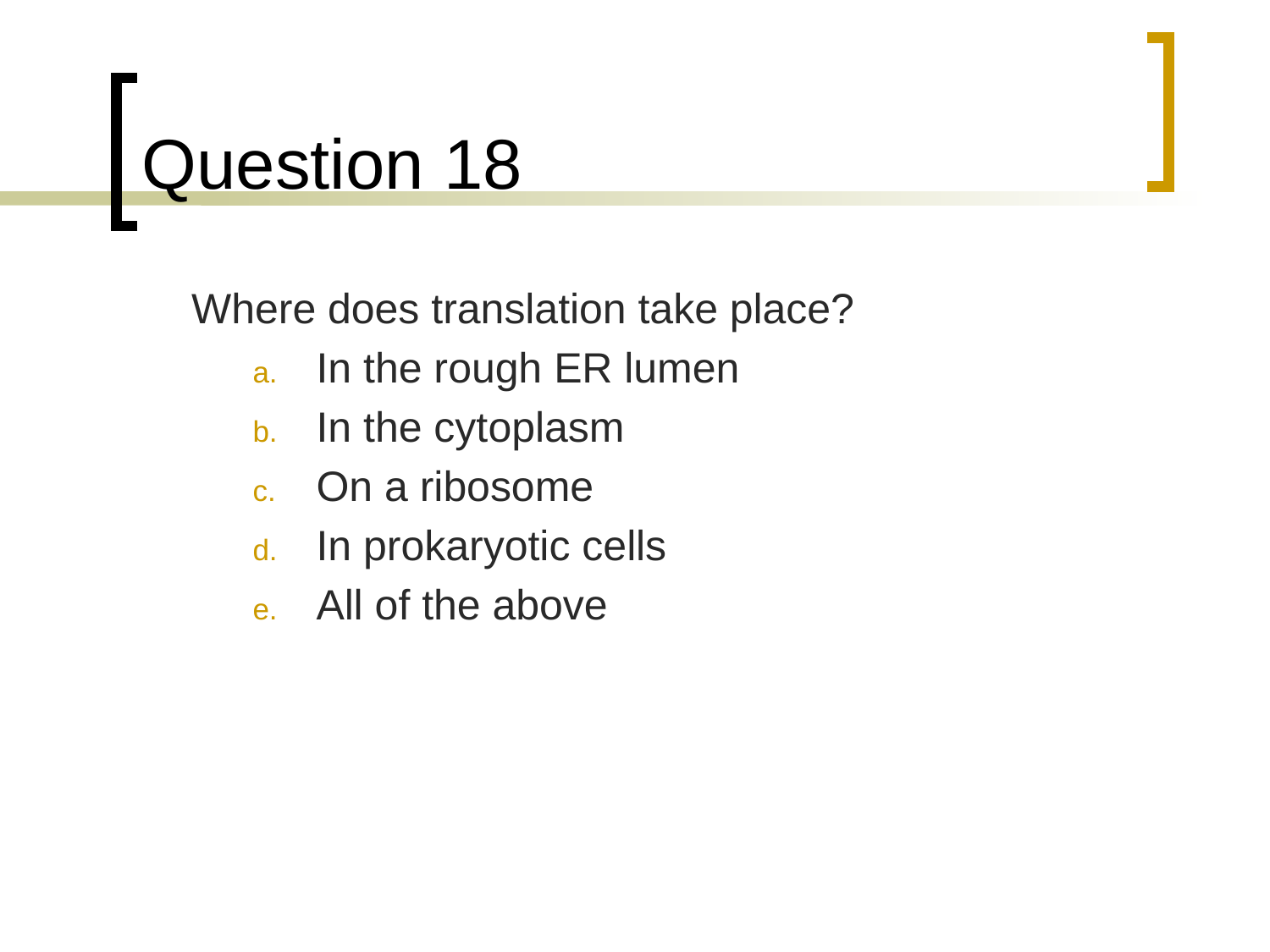

# Question 18
	Where does translation take place?
In the rough ER lumen
In the cytoplasm
On a ribosome
In prokaryotic cells
All of the above